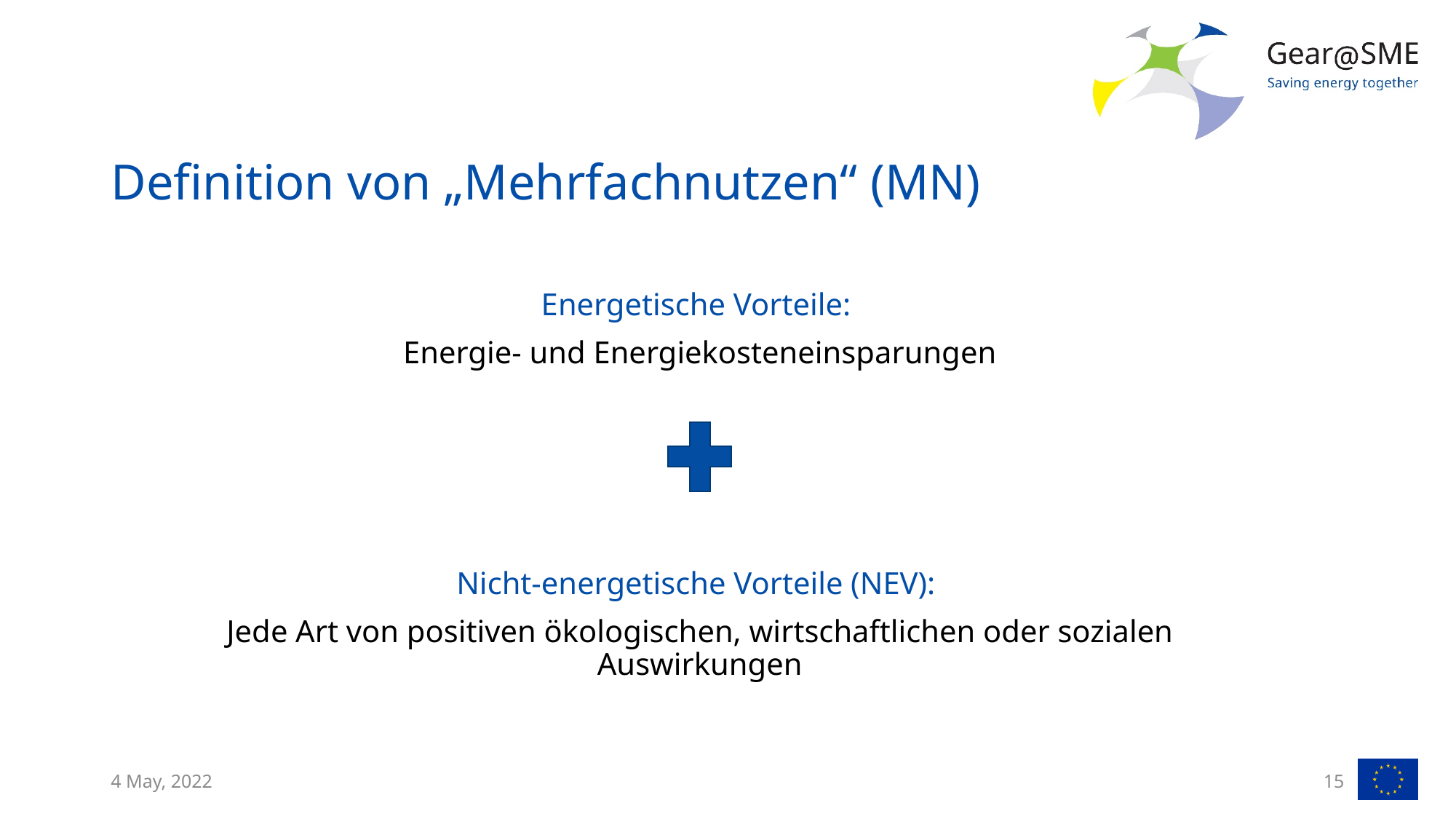

# Definition von „Mehrfachnutzen“ (MN)

Energetische Vorteile:
Energie- und Energiekosteneinsparungen

Nicht-energetische Vorteile (NEV):
Jede Art von positiven ökologischen, wirtschaftlichen oder sozialen Auswirkungen

4 May, 2022
15